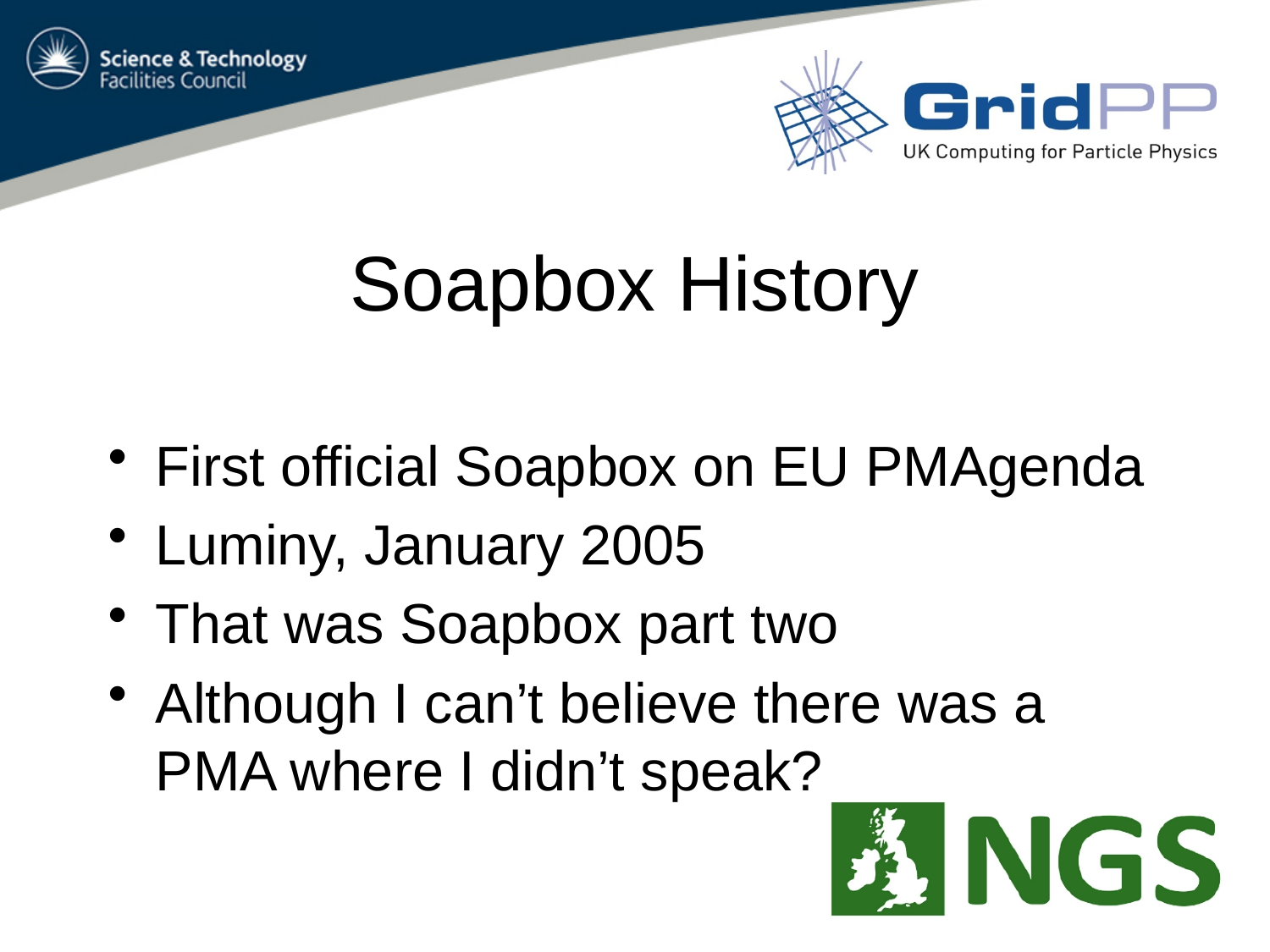

# Soapbox History
First official Soapbox on EU PMAgenda
Luminy, January 2005
That was Soapbox part two
Although I can’t believe there was a PMA where I didn’t speak?